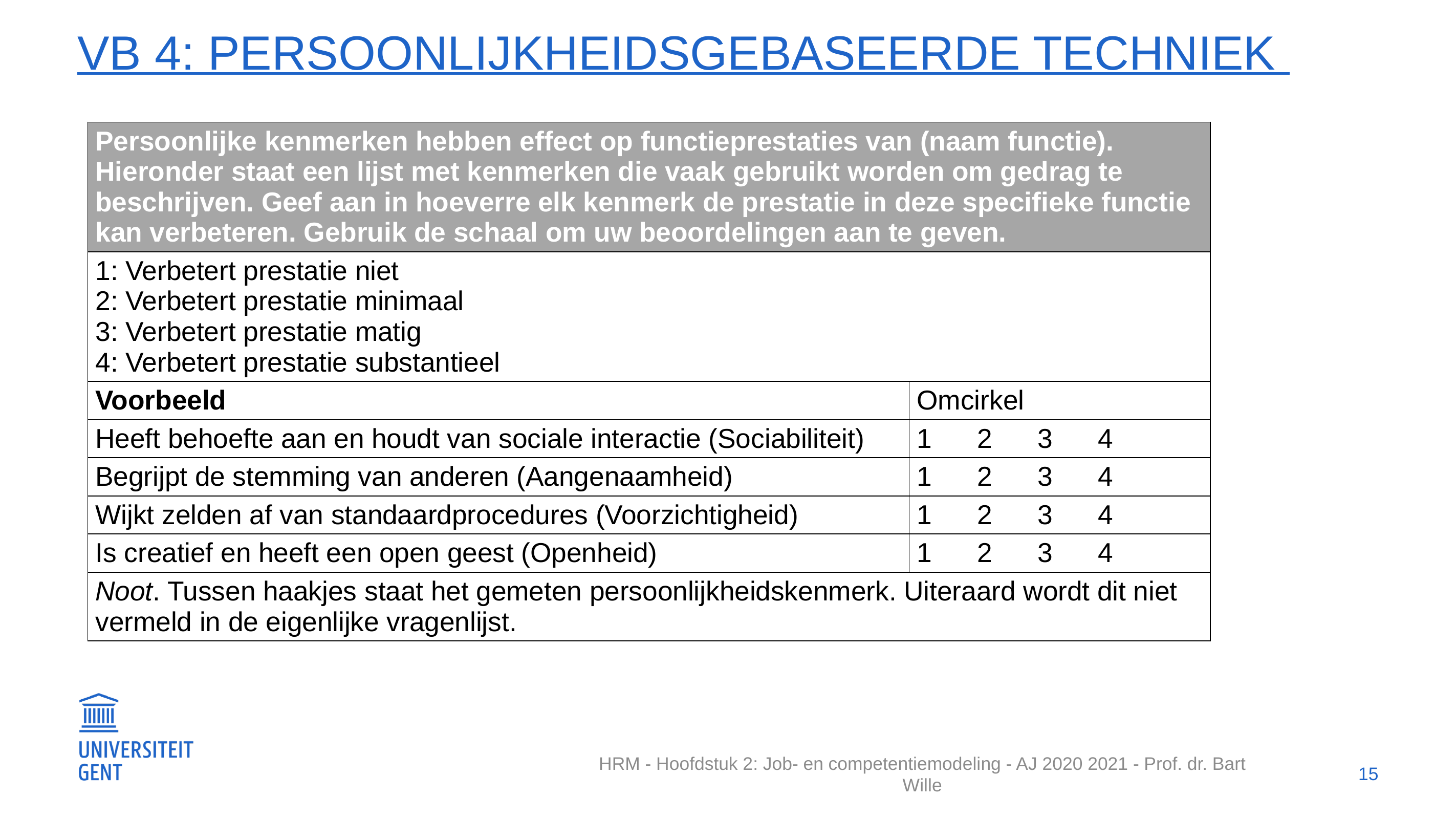

# VB 4: persoonlijkheidsgebaseerde techniek
| Persoonlijke kenmerken hebben effect op functieprestaties van (naam functie). Hieronder staat een lijst met kenmerken die vaak gebruikt worden om gedrag te beschrijven. Geef aan in hoeverre elk kenmerk de prestatie in deze specifieke functie kan verbeteren. Gebruik de schaal om uw beoordelingen aan te geven. |  |
| --- | --- |
| 1: Verbetert prestatie niet 2: Verbetert prestatie minimaal 3: Verbetert prestatie matig 4: Verbetert prestatie substantieel |  |
| Voorbeeld | Omcirkel |
| Heeft behoefte aan en houdt van sociale interactie (Sociabiliteit) | 1 2 3 4 |
| Begrijpt de stemming van anderen (Aangenaamheid) | 1 2 3 4 |
| Wijkt zelden af van standaardprocedures (Voorzichtigheid) | 1 2 3 4 |
| Is creatief en heeft een open geest (Openheid) | 1 2 3 4 |
| Noot. Tussen haakjes staat het gemeten persoonlijkheidskenmerk. Uiteraard wordt dit niet vermeld in de eigenlijke vragenlijst. |  |
15
HRM - Hoofdstuk 2: Job- en competentiemodeling - AJ 2020 2021 - Prof. dr. Bart Wille